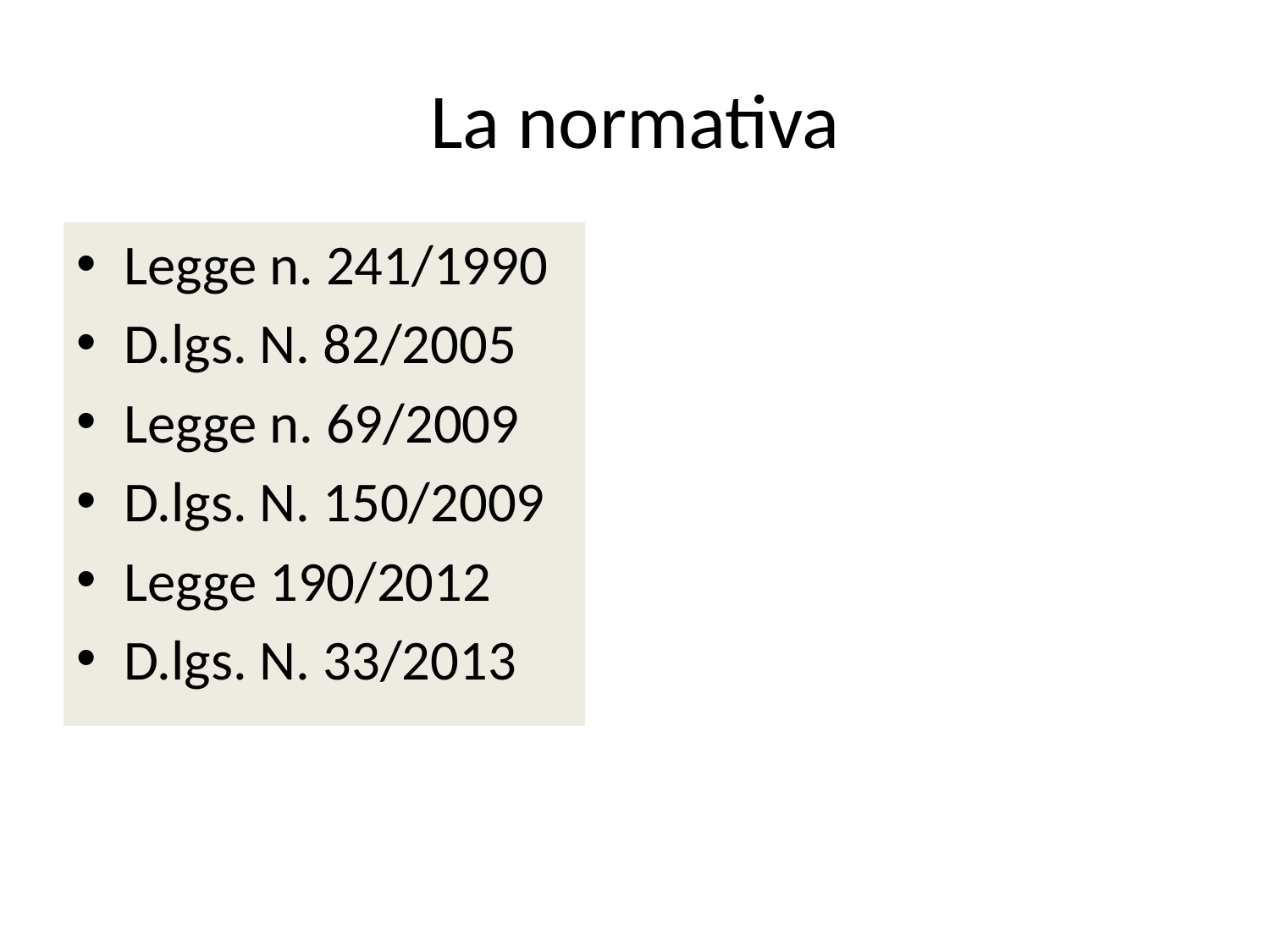

# La normativa
Legge n. 241/1990
D.lgs. N. 82/2005
Legge n. 69/2009
D.lgs. N. 150/2009
Legge 190/2012
D.lgs. N. 33/2013